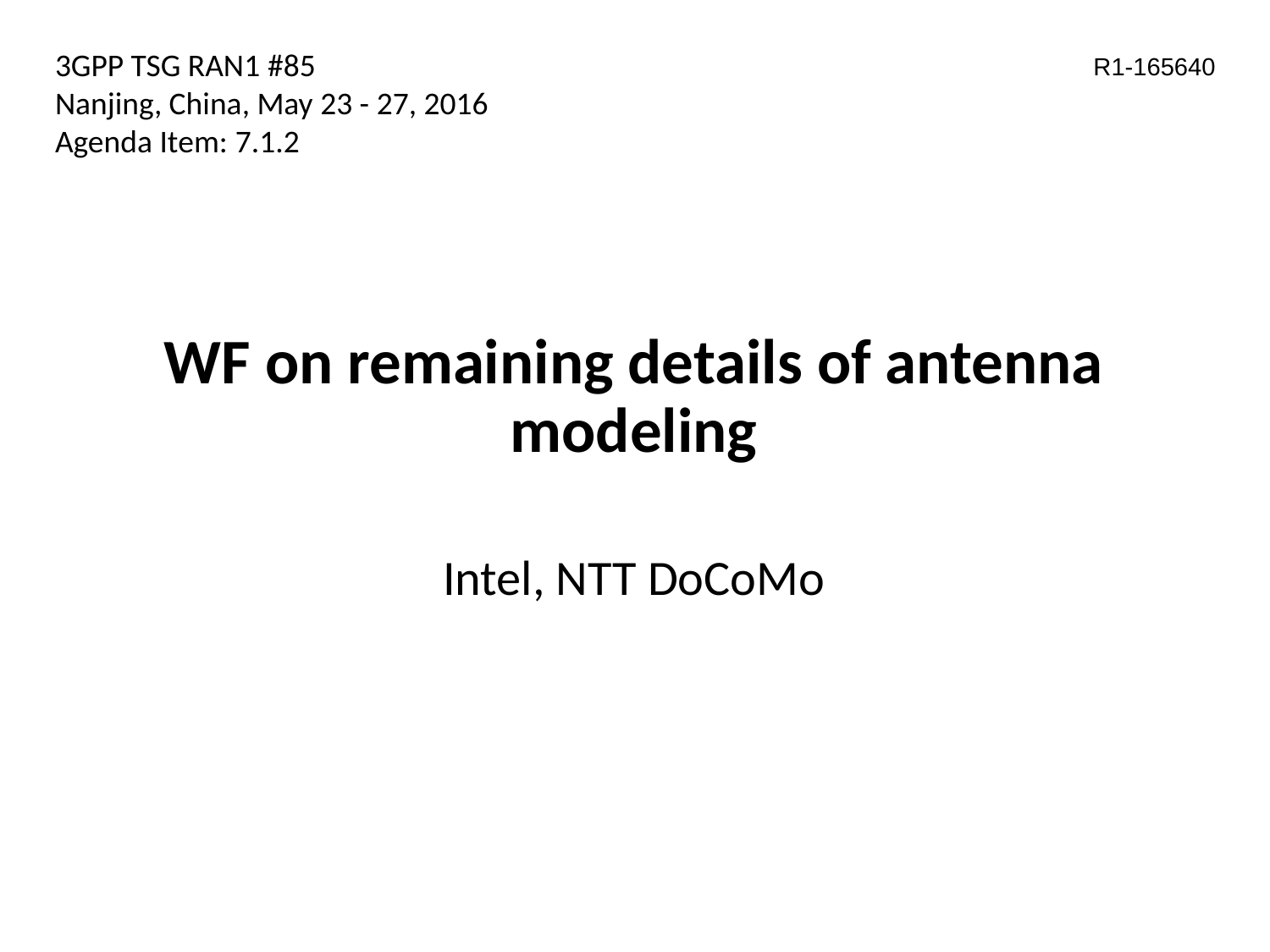

3GPP TSG RAN1 #85
Nanjing, China, May 23 - 27, 2016
Agenda Item: 7.1.2
R1-165640
# WF on remaining details of antenna modeling
Intel, NTT DoCoMo